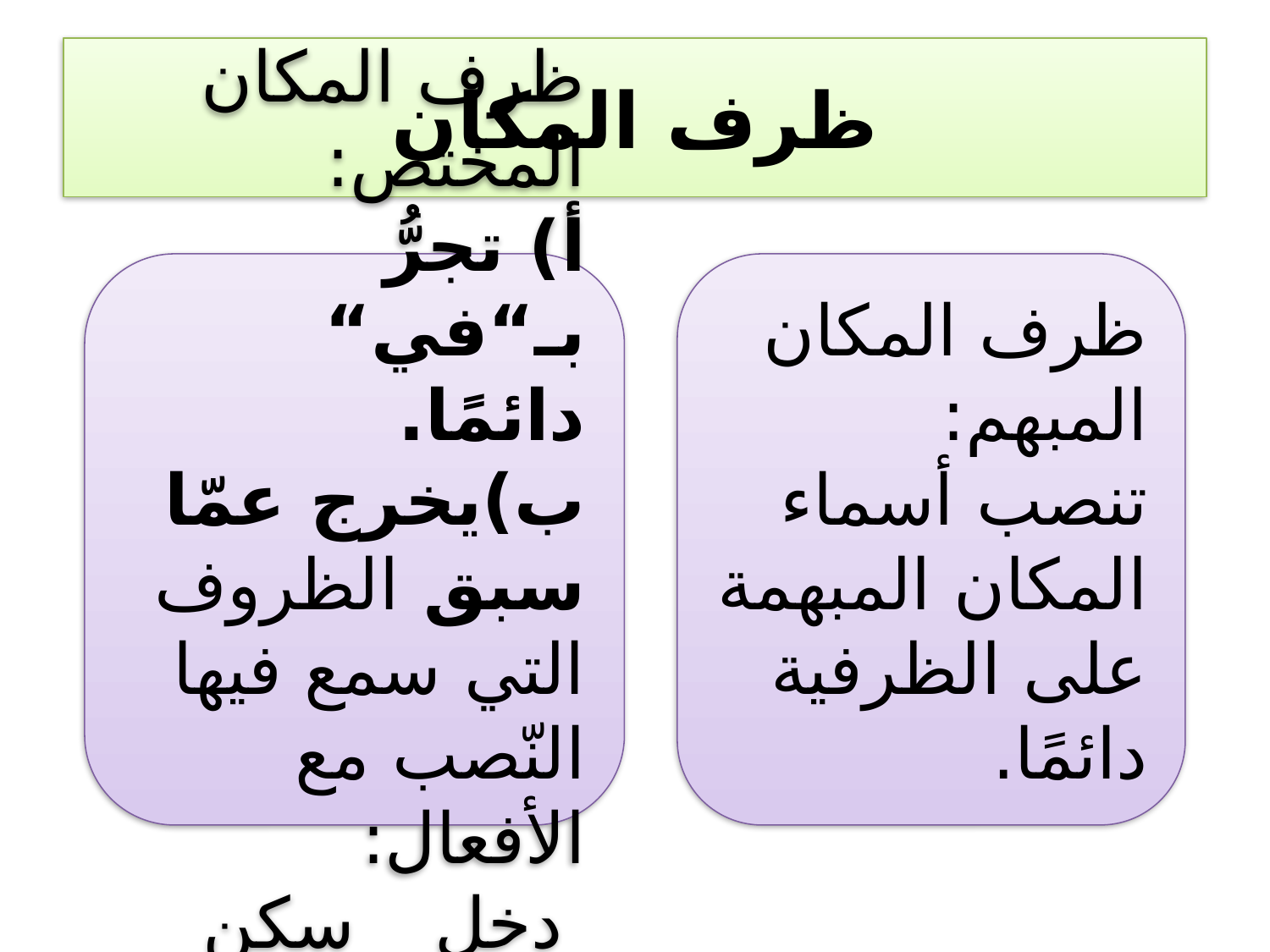

# ظرف المكان
ظرف المكان المختص:
أ) تجرُّ بـ“في“ دائمًا.
ب)يخرج عمّا سبق الظروف التي سمع فيها النّصب مع الأفعال:
دخل _ سكن _ نزل
ظرف المكان المبهم:
تنصب أسماء المكان المبهمة على الظرفية دائمًا.